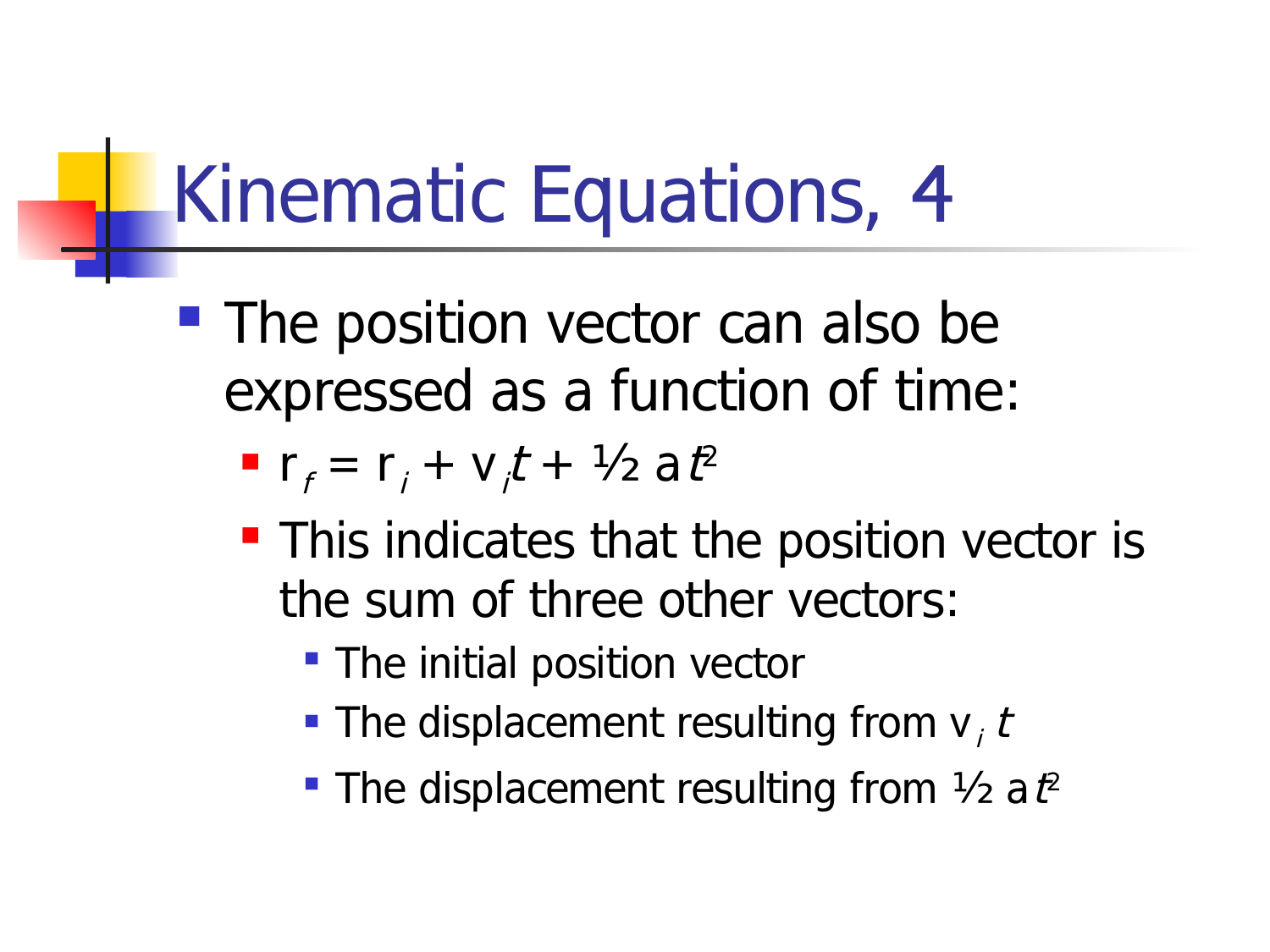

# Kinematic Equations, 4
The position vector can also be expressed as a function of time:
rf = ri + vit + ½ at2
This indicates that the position vector is the sum of three other vectors:
The initial position vector
The displacement resulting from vi t
The displacement resulting from ½ at2